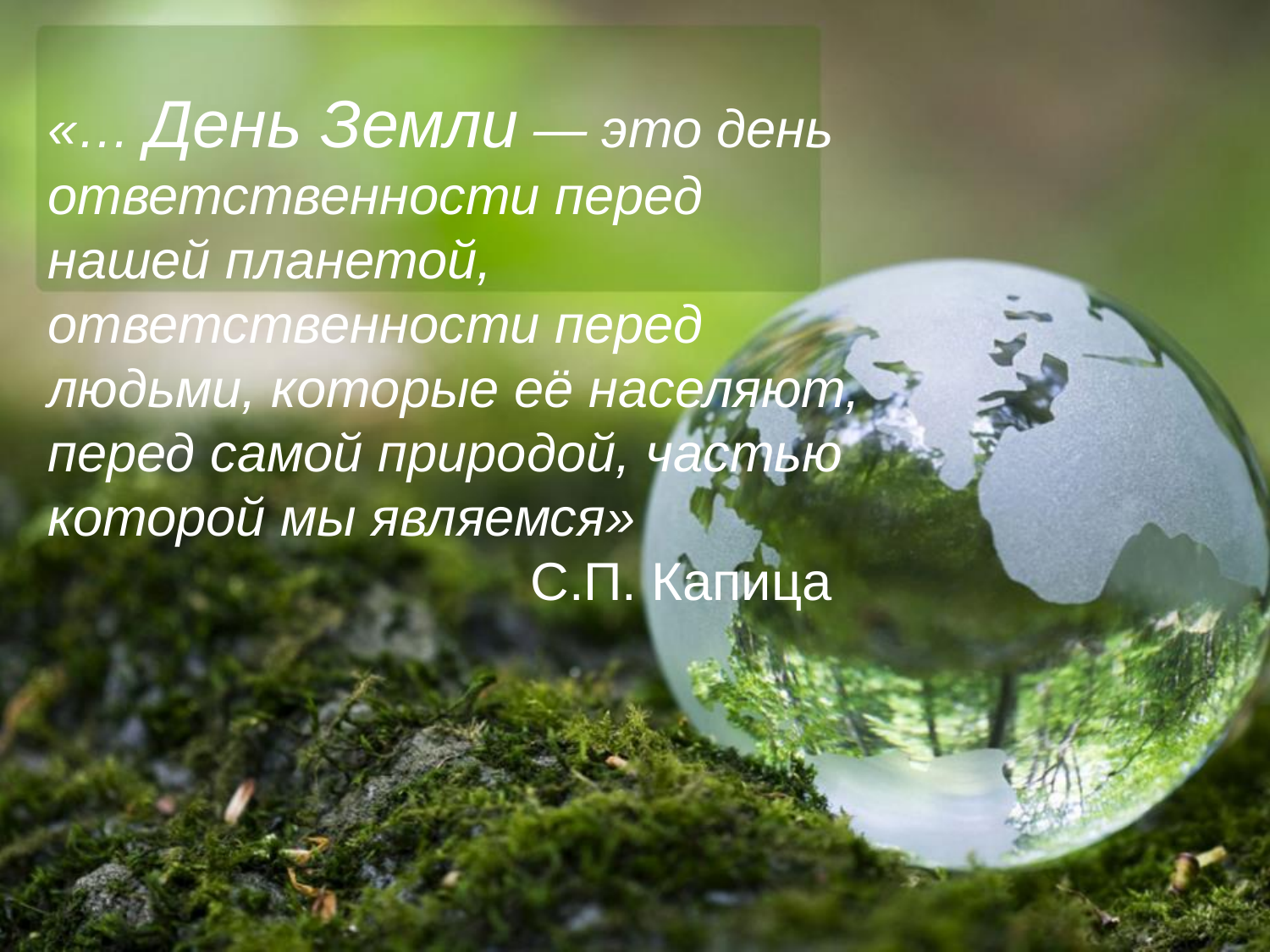

# «… День Земли — это день ответственности перед нашей планетой, ответственности перед людьми, которые её населяют, перед самой природой, частью которой мы являемся» С.П. Капица